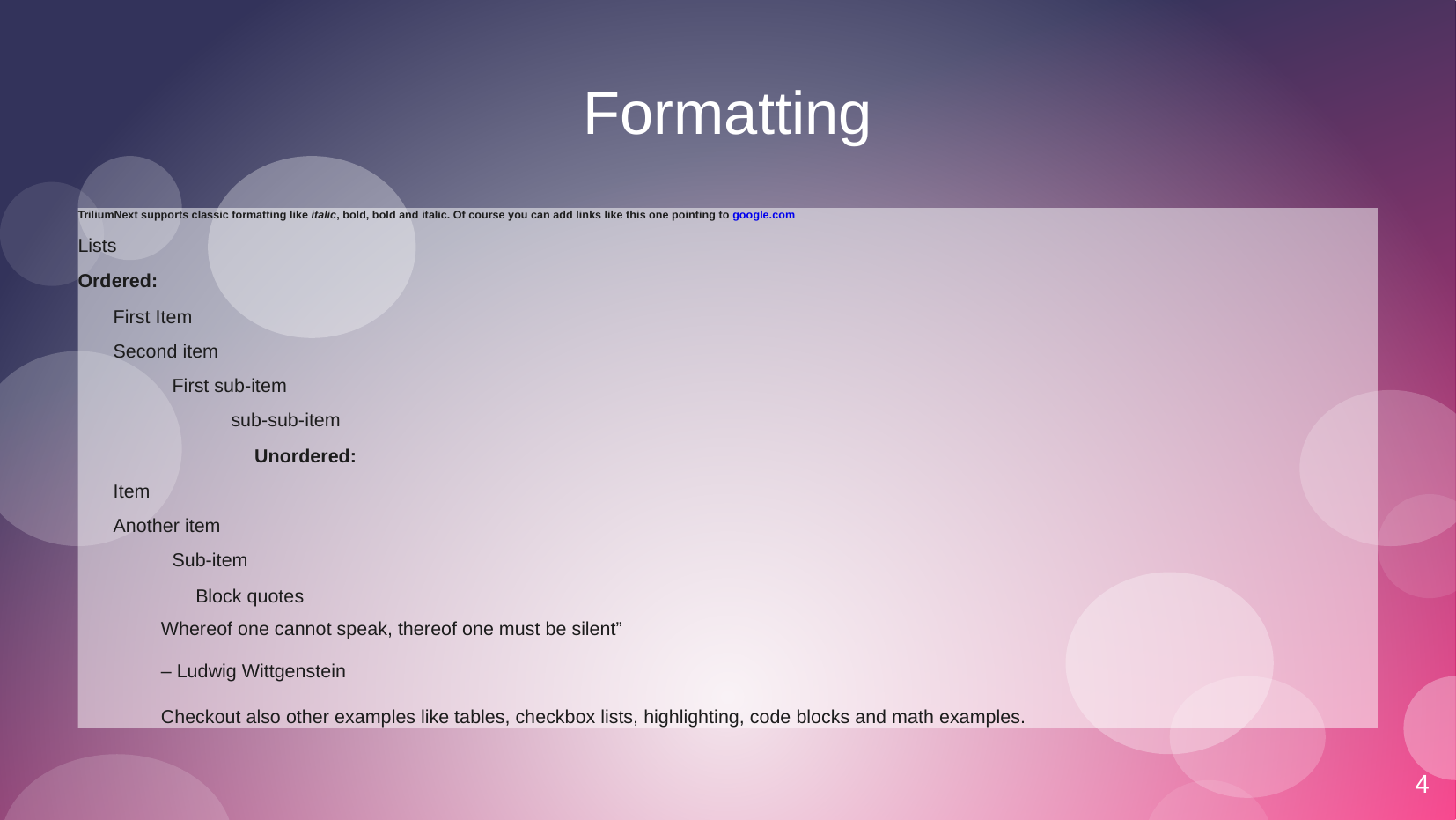

# Formatting
TriliumNext supports classic formatting like italic, bold, bold and italic. Of course you can add links like this one pointing to google.com
Lists
Ordered:
First Item
Second item
First sub-item
sub-sub-item
Unordered:
Item
Another item
Sub-item
Block quotes
Whereof one cannot speak, thereof one must be silent”
– Ludwig Wittgenstein
Checkout also other examples like tables, checkbox lists, highlighting, code blocks and math examples.
4